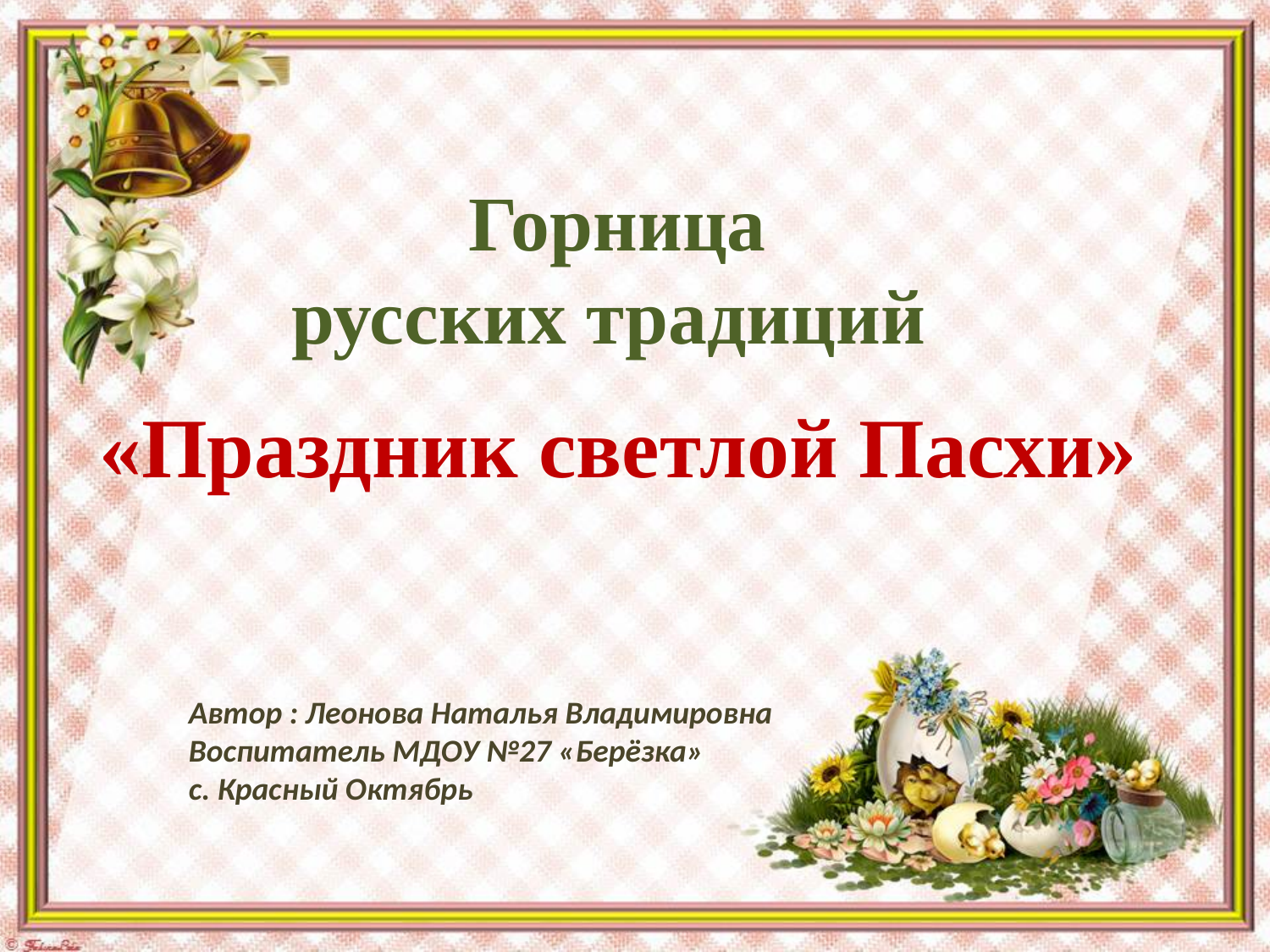

Горница
русских традиций

«Праздник светлой Пасхи»
Автор : Леонова Наталья Владимировна
Воспитатель МДОУ №27 «Берёзка»
с. Красный Октябрь